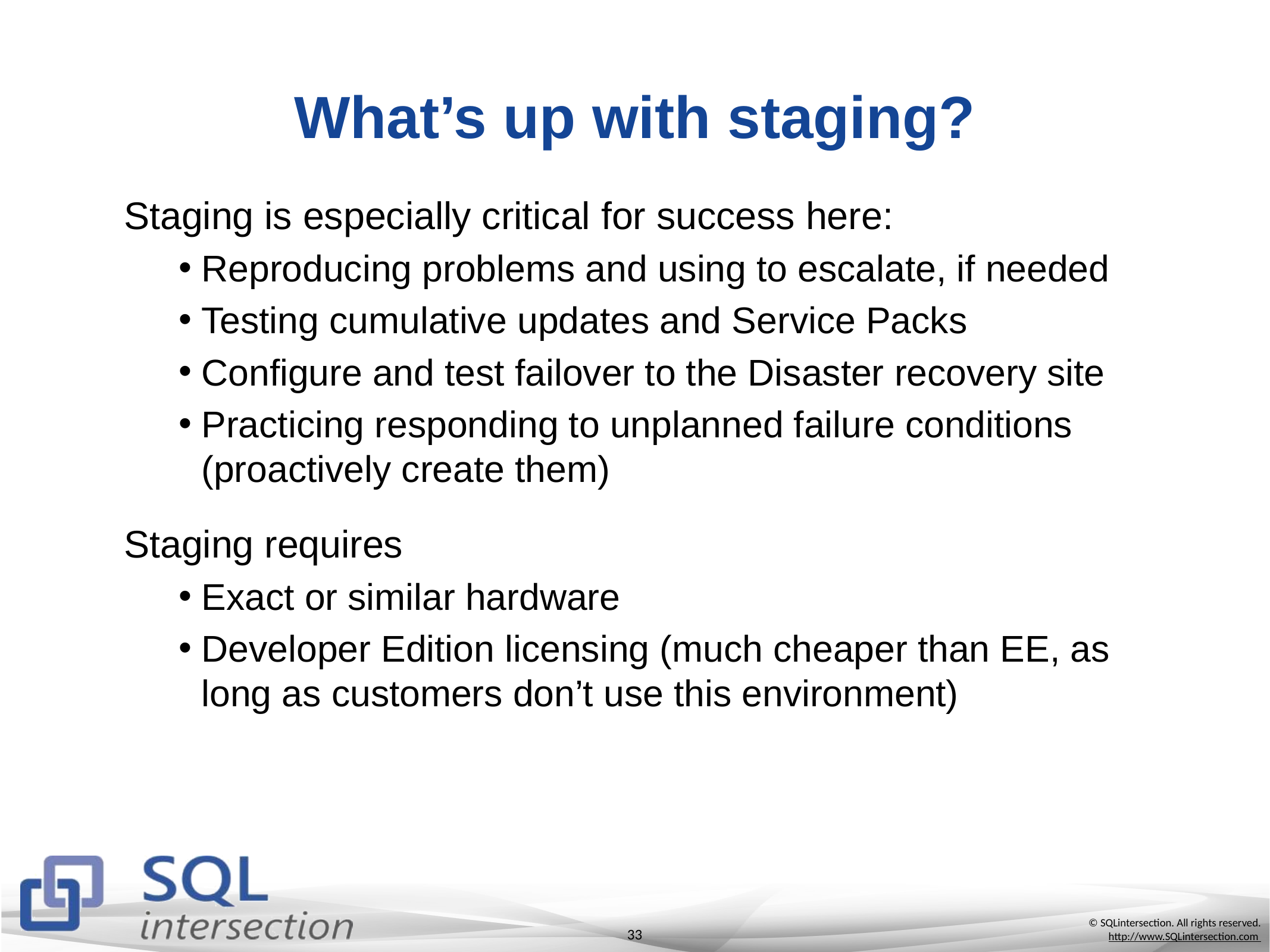

# What’s up with staging?
Staging is especially critical for success here:
Reproducing problems and using to escalate, if needed
Testing cumulative updates and Service Packs
Configure and test failover to the Disaster recovery site
Practicing responding to unplanned failure conditions (proactively create them)
Staging requires
Exact or similar hardware
Developer Edition licensing (much cheaper than EE, as long as customers don’t use this environment)